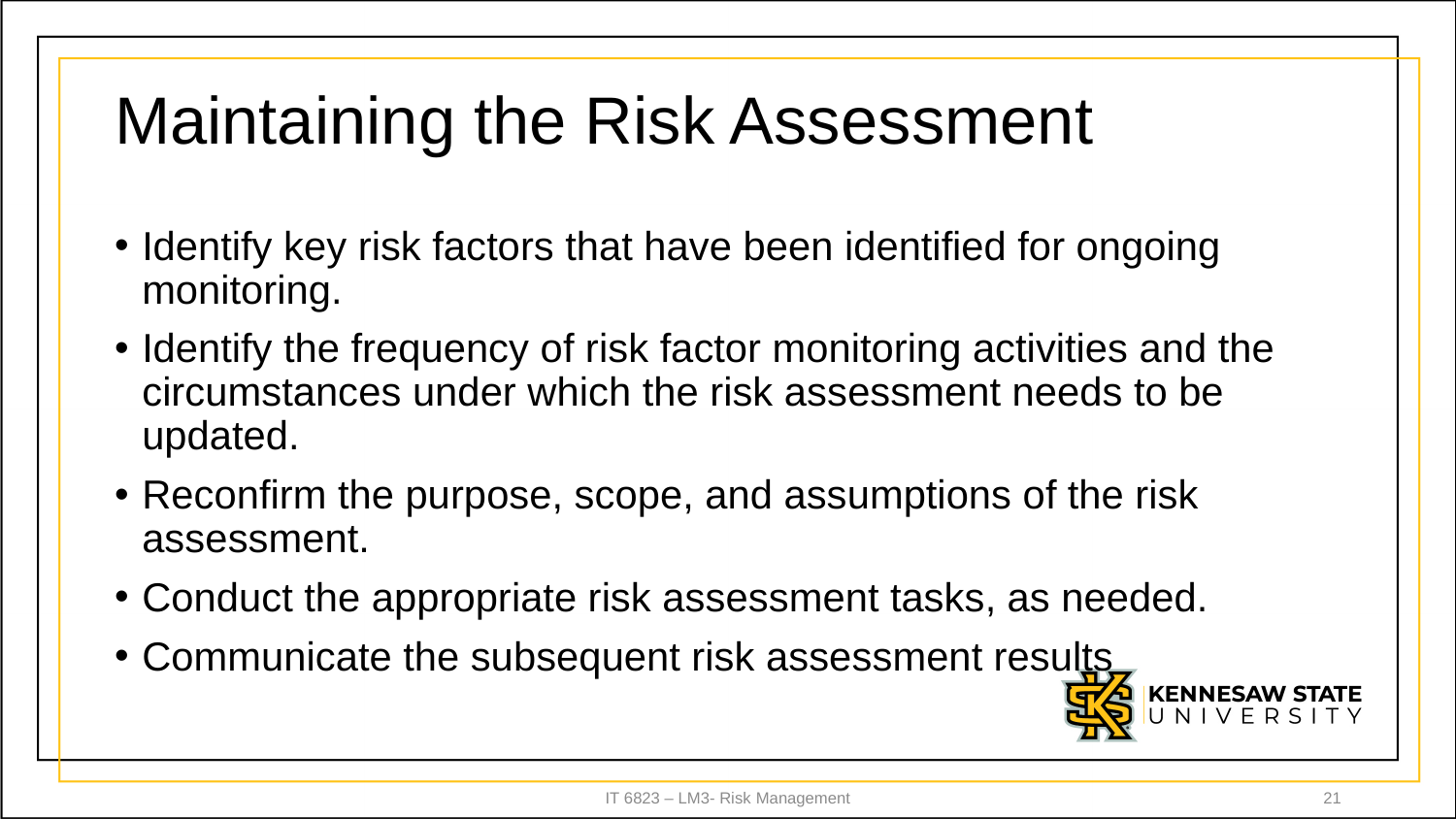

# Maintaining the Risk Assessment
Identify key risk factors that have been identified for ongoing monitoring.
Identify the frequency of risk factor monitoring activities and the circumstances under which the risk assessment needs to be updated.
Reconfirm the purpose, scope, and assumptions of the risk assessment.
Conduct the appropriate risk assessment tasks, as needed.
Communicate the subsequent risk assessment results

IT 6823 – LM3- Risk Management
21